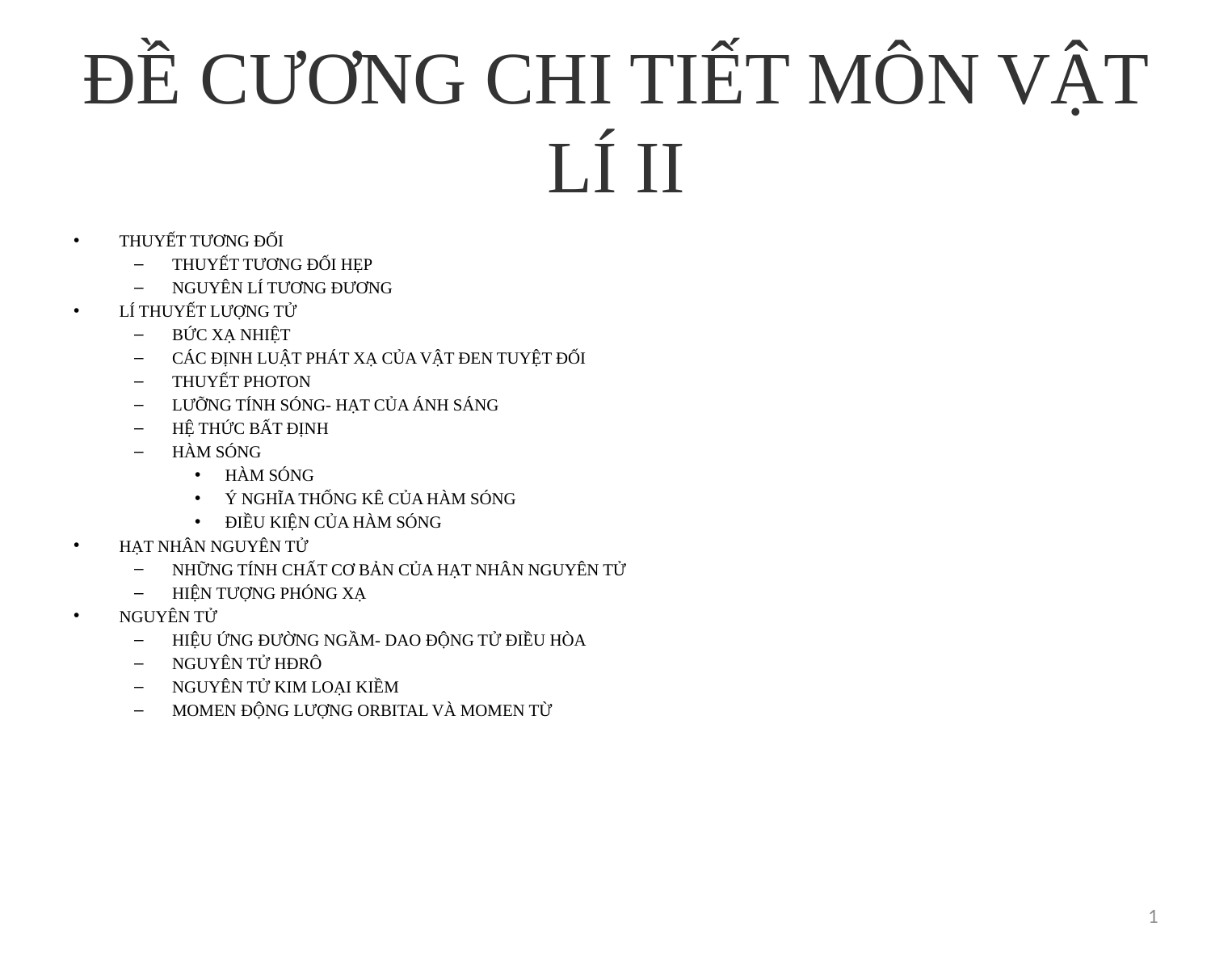

# ĐỀ CƯƠNG CHI TIẾT MÔN VẬT LÍ II
THUYẾT TƯƠNG ĐỐI
THUYẾT TƯƠNG ĐỐI HẸP
NGUYÊN LÍ TƯƠNG ĐƯƠNG
LÍ THUYẾT LƯỢNG TỬ
BỨC XẠ NHIỆT
CÁC ĐỊNH LUẬT PHÁT XẠ CỦA VẬT ĐEN TUYỆT ĐỐI
THUYẾT PHOTON
LƯỠNG TÍNH SÓNG- HẠT CỦA ÁNH SÁNG
HỆ THỨC BẤT ĐỊNH
HÀM SÓNG
HÀM SÓNG
Ý NGHĨA THỐNG KÊ CỦA HÀM SÓNG
ĐIỀU KIỆN CỦA HÀM SÓNG
HẠT NHÂN NGUYÊN TỬ
NHỮNG TÍNH CHẤT CƠ BẢN CỦA HẠT NHÂN NGUYÊN TỬ
HIỆN TƯỢNG PHÓNG XẠ
NGUYÊN TỬ
HIỆU ỨNG ĐƯỜNG NGẦM- DAO ĐỘNG TỬ ĐIỀU HÒA
NGUYÊN TỬ HĐRÔ
NGUYÊN TỬ KIM LOẠI KIỀM
MOMEN ĐỘNG LƯỢNG ORBITAL VÀ MOMEN TỪ

1